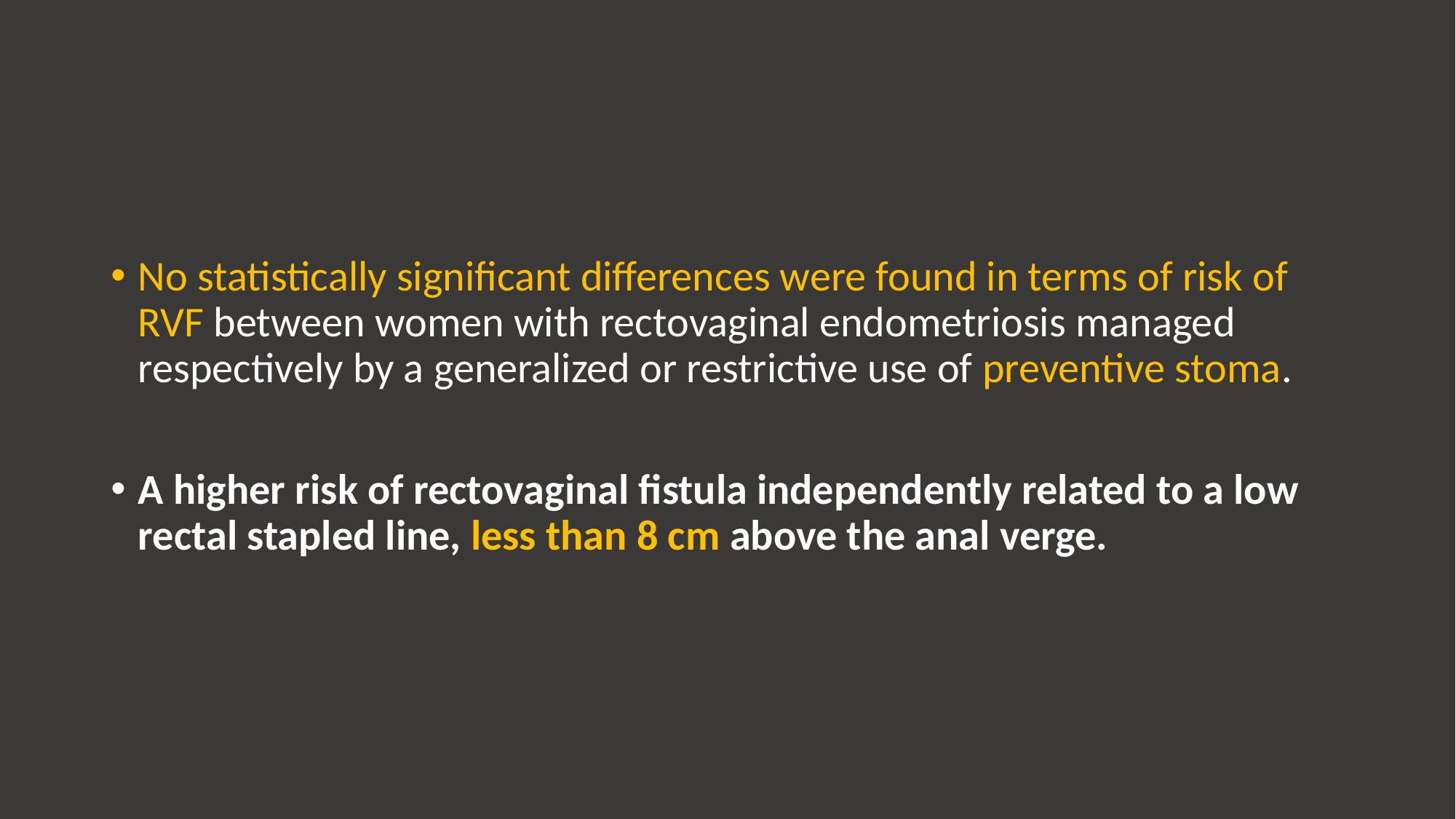

No statistically significant differences were found in terms of risk of RVF between women with rectovaginal endometriosis managed respectively by a generalized or restrictive use of preventive stoma.

A higher risk of rectovaginal fistula independently related to a low rectal stapled line, less than 8 cm above the anal verge.